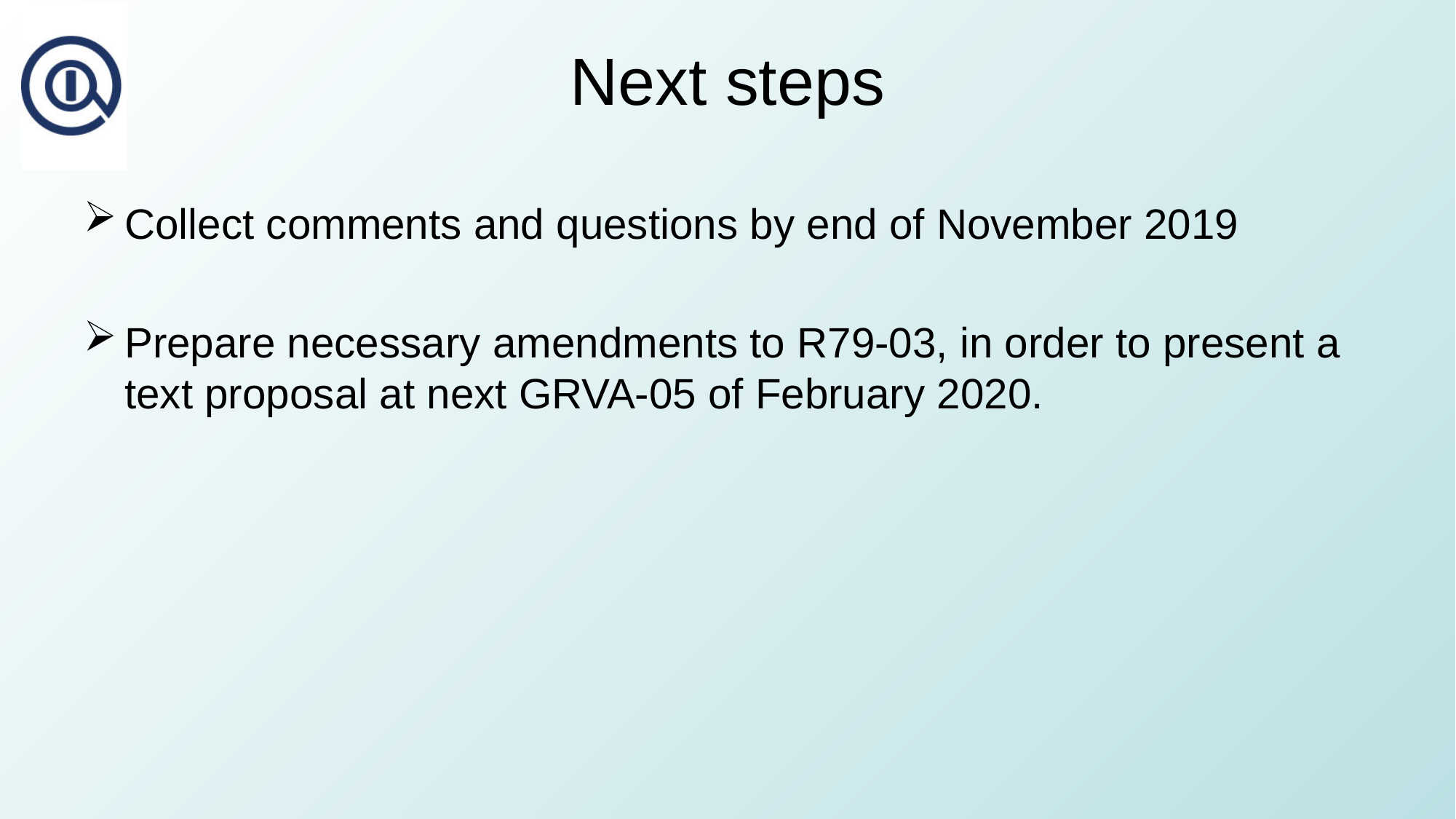

# Next steps
Collect comments and questions by end of November 2019

Prepare necessary amendments to R79-03, in order to present a text proposal at next GRVA-05 of February 2020.